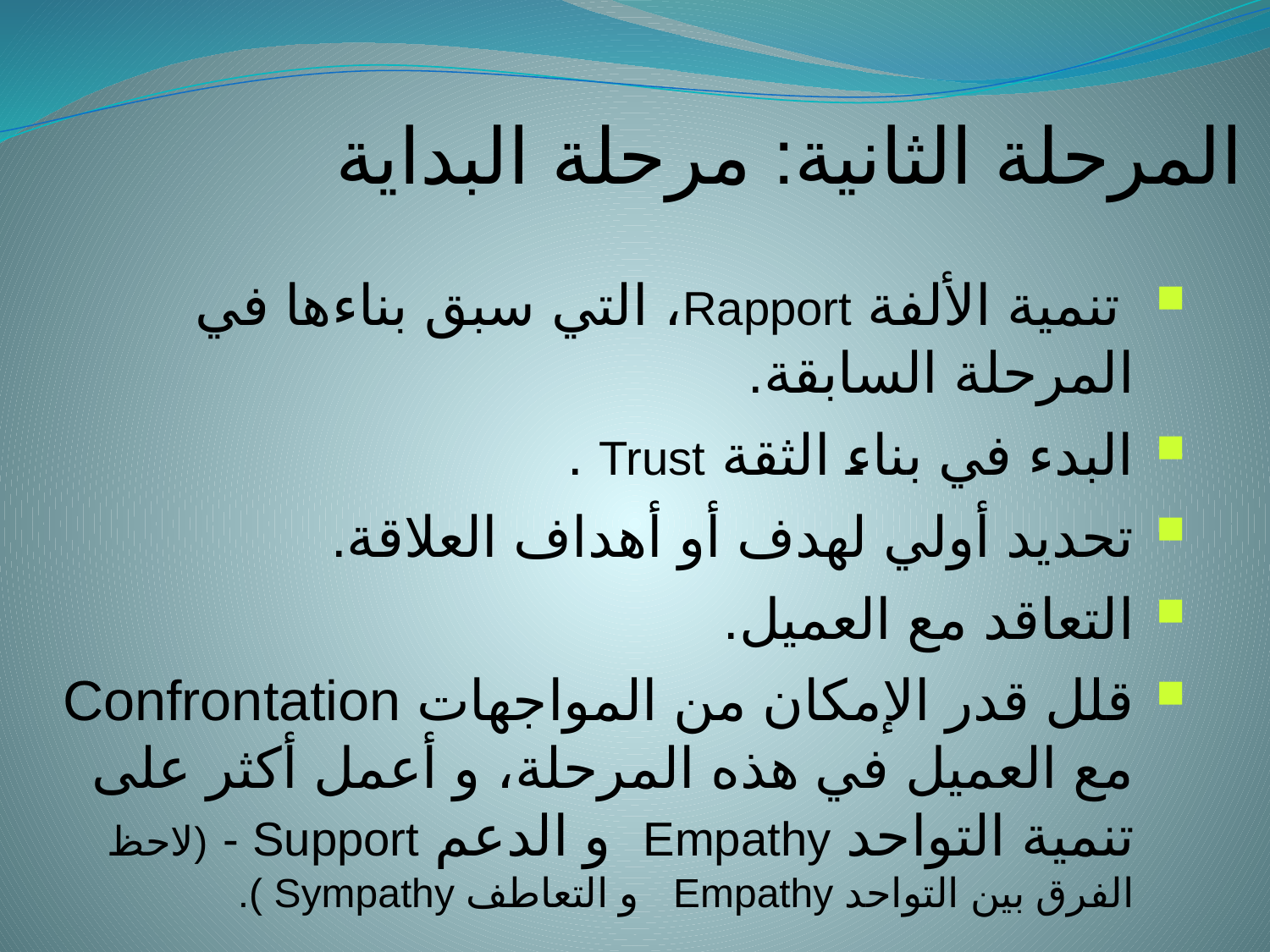

المرحلة الثانية: مرحلة البداية
 تنمية الألفة Rapport، التي سبق بناءها في المرحلة السابقة.
البدء في بناء الثقة Trust .
تحديد أولي لهدف أو أهداف العلاقة.
التعاقد مع العميل.
قلل قدر الإمكان من المواجهات Confrontation مع العميل في هذه المرحلة، و أعمل أكثر على تنمية التواحد Empathy  و الدعم Support - (لاحظ الفرق بين التواحد Empathy   و التعاطف Sympathy ).